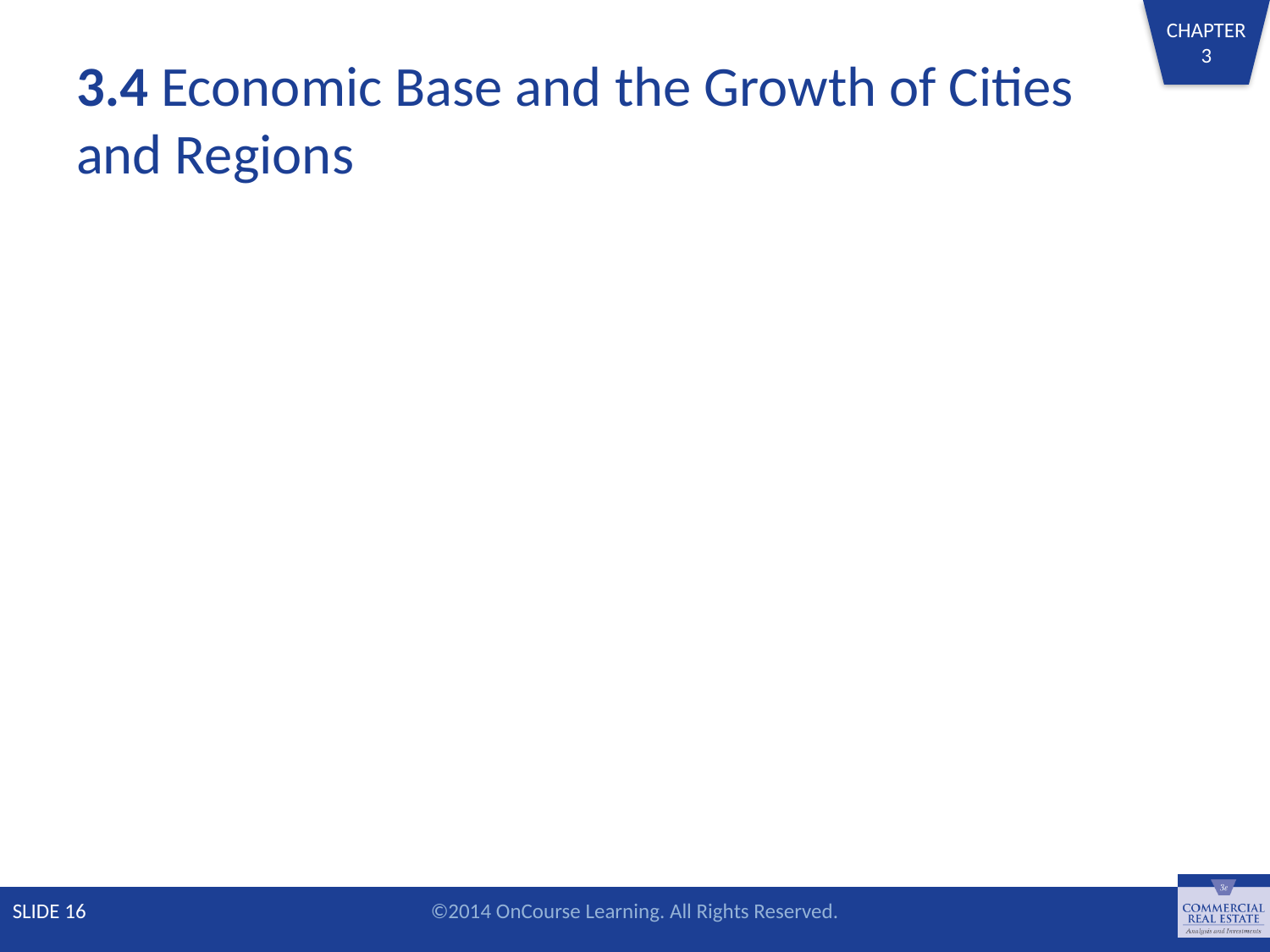

# 3.4 Economic Base and the Growth of Cities and Regions

SLIDE 16